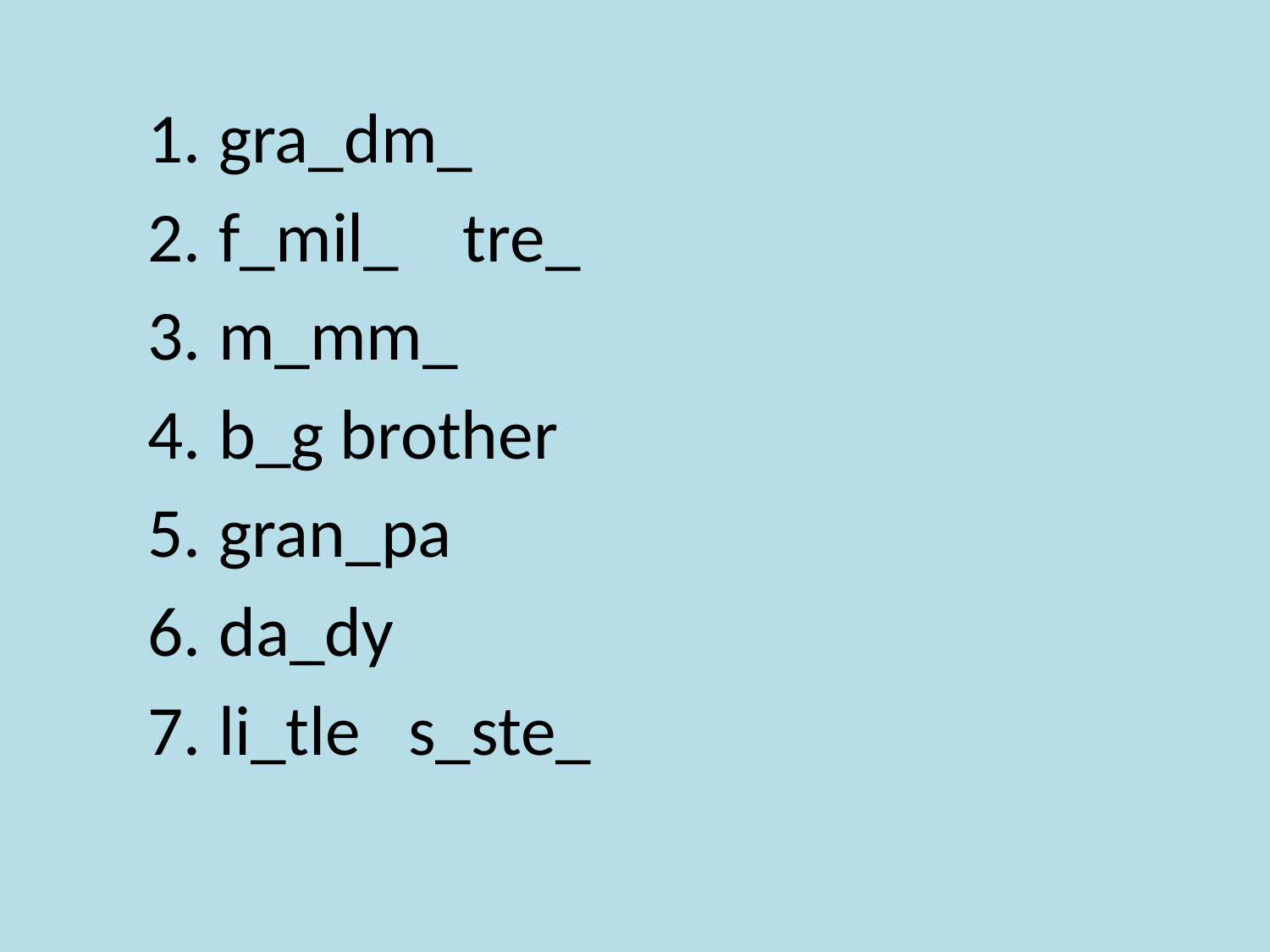

gra_dm_
f_mil_    tre_
m_mm_
b_g brother
gran_pa
da_dy
li_tle   s_ste_